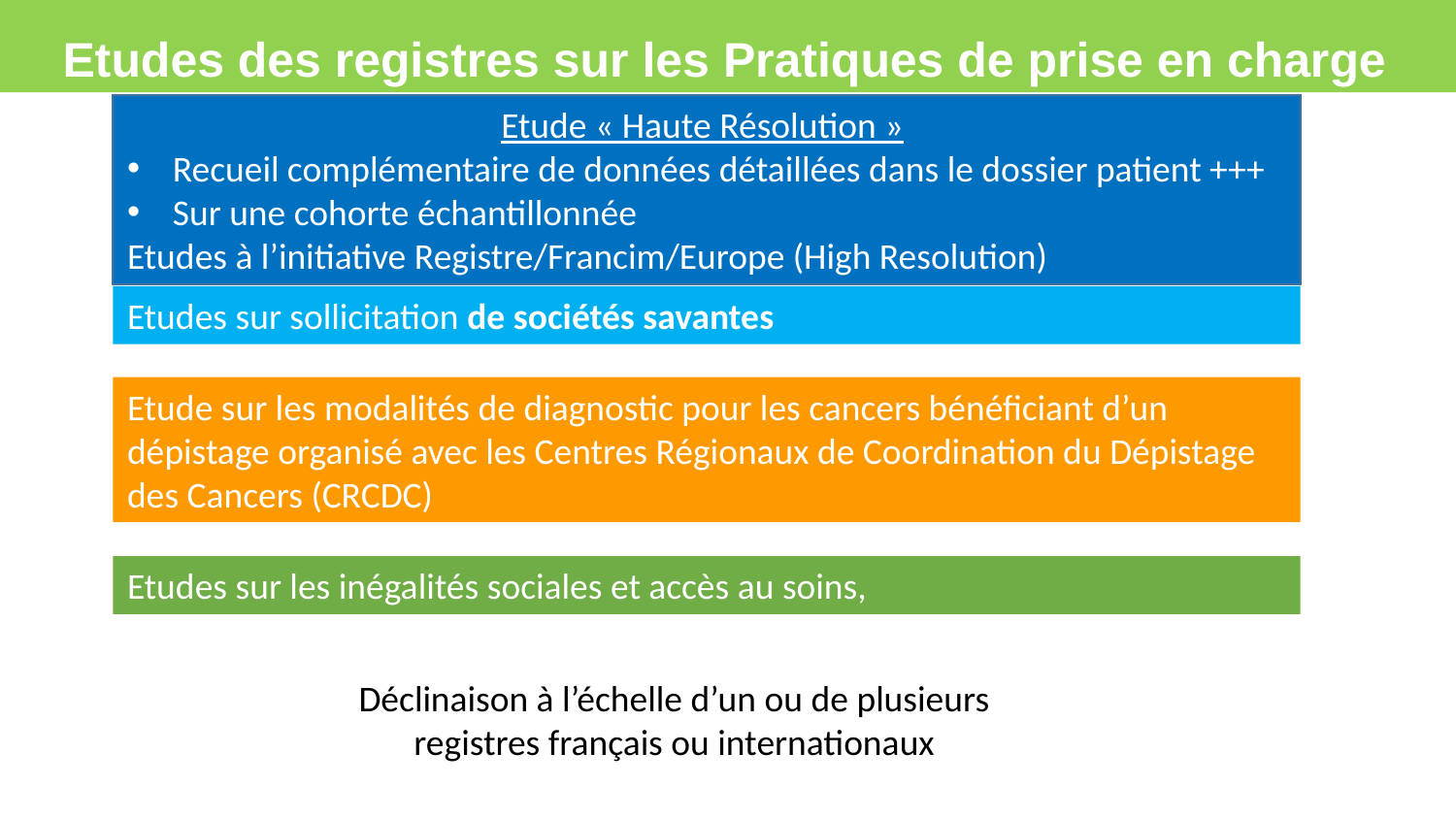

Etudes des registres sur les Pratiques de prise en charge
Etude « Haute Résolution »
Recueil complémentaire de données détaillées dans le dossier patient +++
Sur une cohorte échantillonnée
Etudes à l’initiative Registre/Francim/Europe (High Resolution)
Etudes sur sollicitation de sociétés savantes
Etude sur les modalités de diagnostic pour les cancers bénéficiant d’un dépistage organisé avec les Centres Régionaux de Coordination du Dépistage des Cancers (CRCDC)
Etudes sur les inégalités sociales et accès au soins,
Déclinaison à l’échelle d’un ou de plusieurs registres français ou internationaux